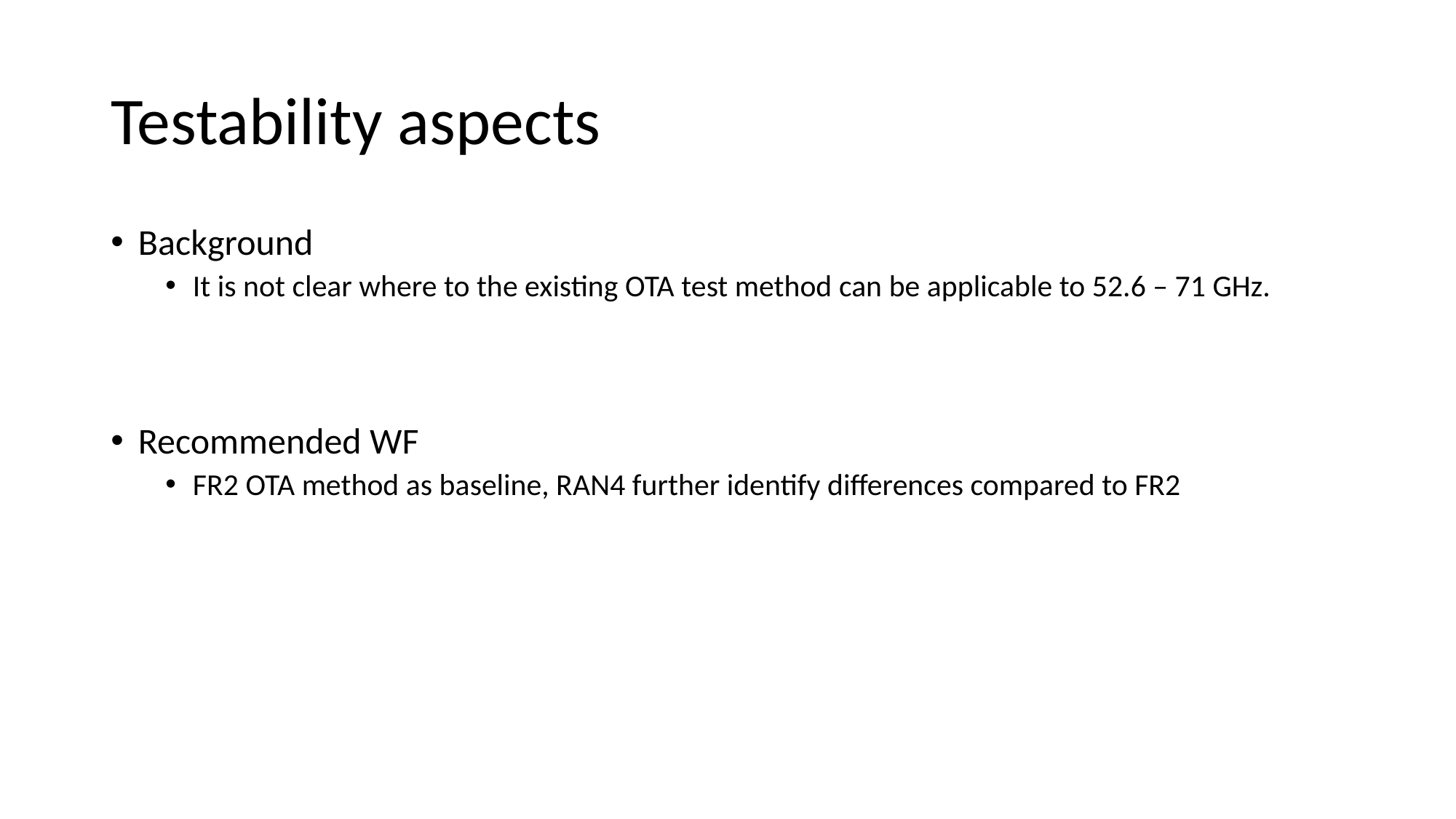

# Testability aspects
Background
It is not clear where to the existing OTA test method can be applicable to 52.6 – 71 GHz.

Recommended WF
FR2 OTA method as baseline, RAN4 further identify differences compared to FR2